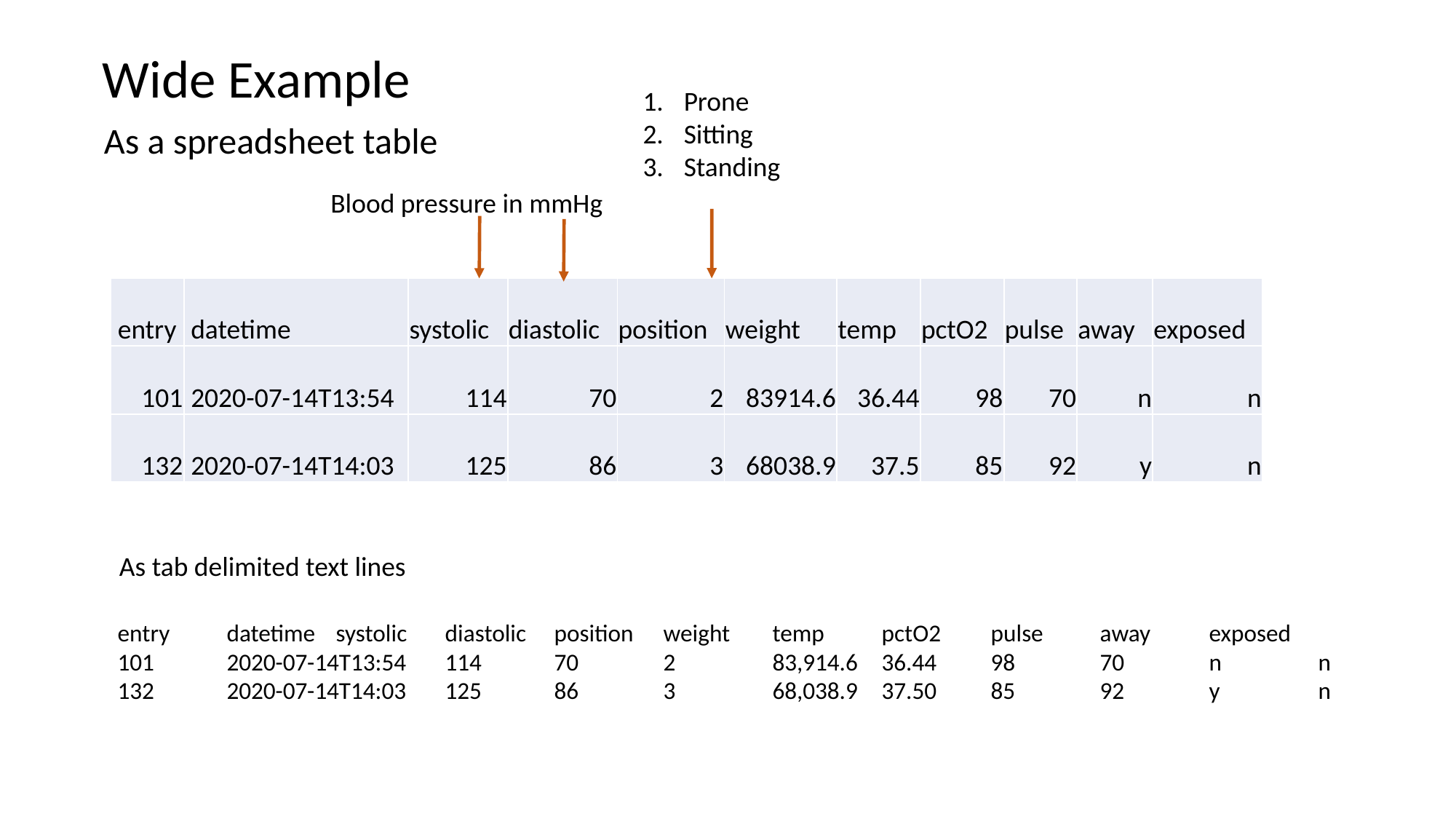

# Wide Example
Prone
Sitting
Standing
As a spreadsheet table
Blood pressure in mmHg
| entry | datetime | systolic | diastolic | position | weight | temp | pctO2 | pulse | away | exposed |
| --- | --- | --- | --- | --- | --- | --- | --- | --- | --- | --- |
| 101 | 2020-07-14T13:54 | 114 | 70 | 2 | 83914.6 | 36.44 | 98 | 70 | n | n |
| 132 | 2020-07-14T14:03 | 125 | 86 | 3 | 68038.9 | 37.5 | 85 | 92 | y | n |
As tab delimited text lines
entry	datetime	systolic	diastolic	position	weight	temp	pctO2	pulse	away	exposed
101	2020-07-14T13:54	114	70	2	83,914.6	36.44	98	70	n	n
132	2020-07-14T14:03	125	86	3	68,038.9	37.50	85	92	y	n